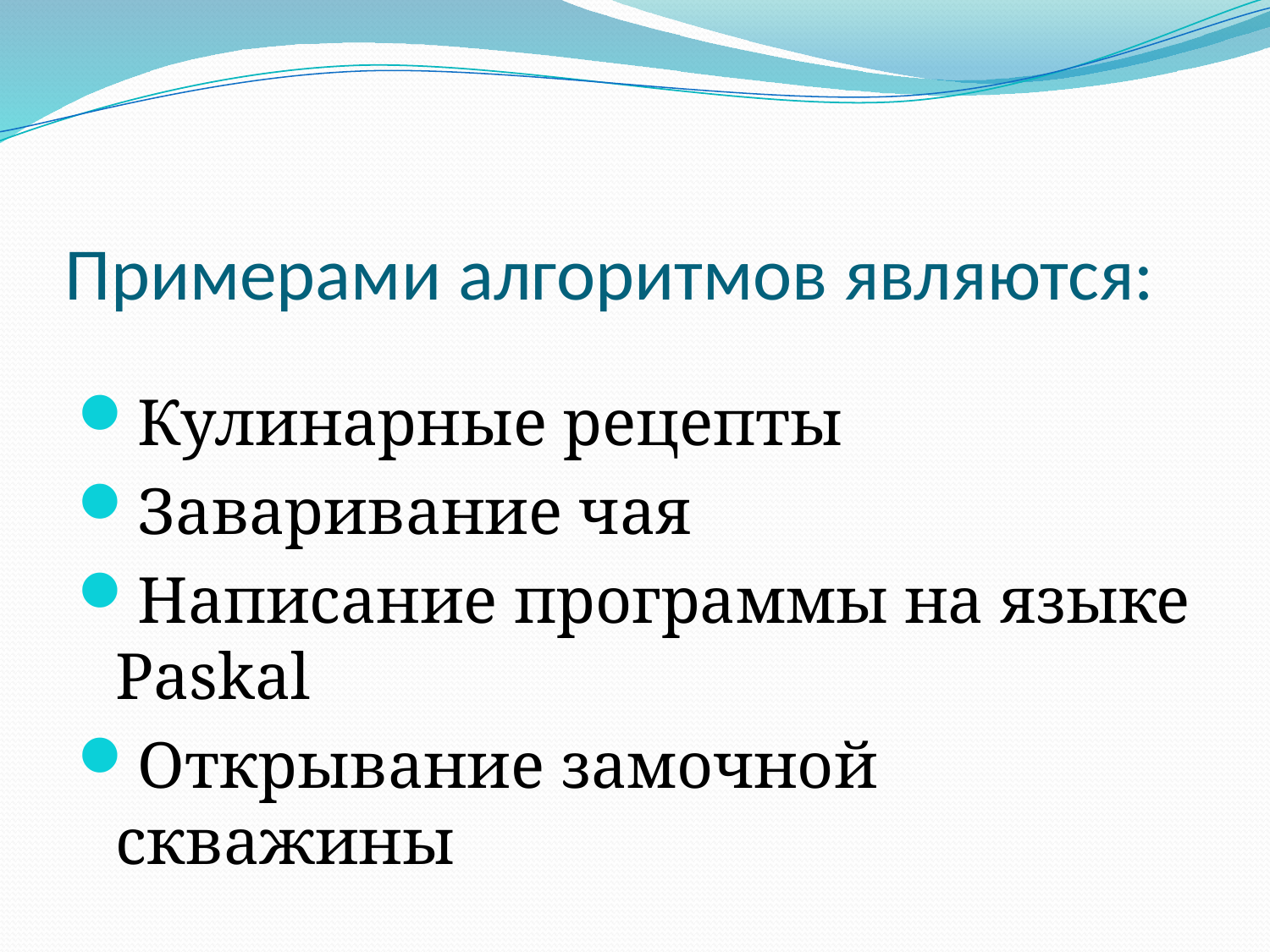

# Примерами алгоритмов являются:
Кулинарные рецепты
Заваривание чая
Написание программы на языке Paskal
Открывание замочной скважины